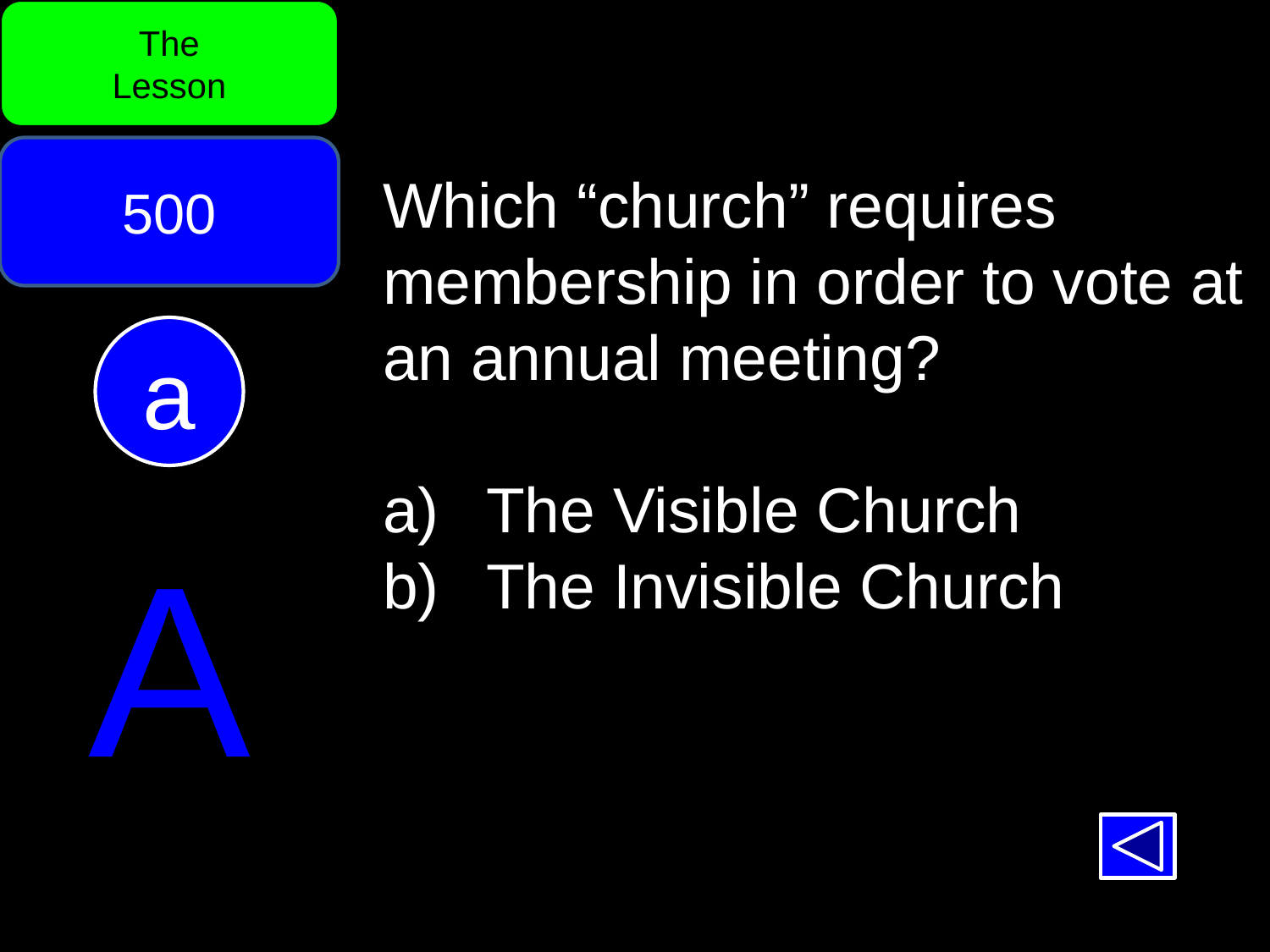

The
Lesson
500
Which “church” requires membership in order to vote at an annual meeting?

The Visible Church
The Invisible Church
a
A